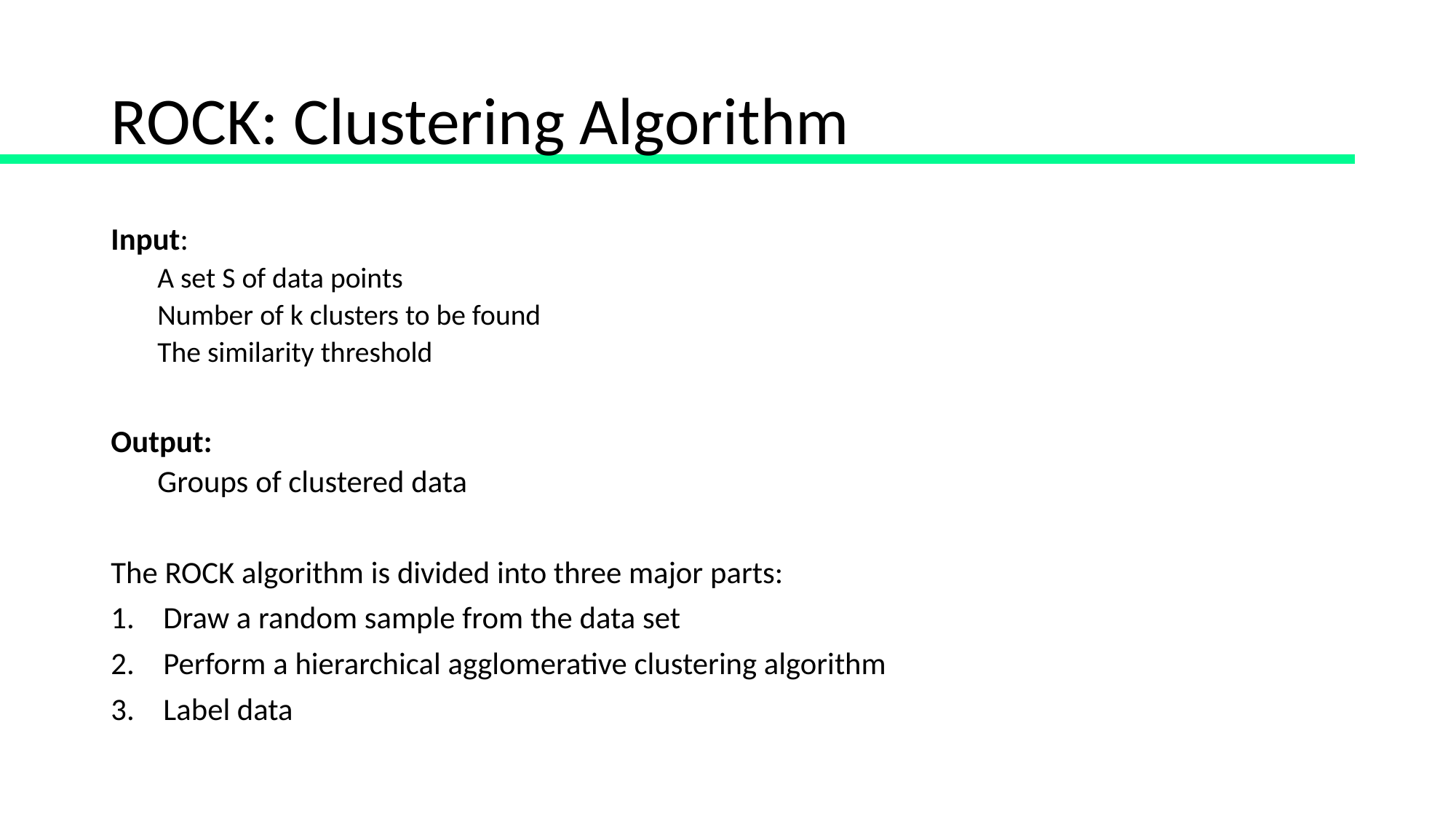

# ROCK: Clustering Algorithm
Input:
A set S of data points
Number of k clusters to be found
The similarity threshold

Output:
Groups of clustered data

The ROCK algorithm is divided into three major parts:
Draw a random sample from the data set
Perform a hierarchical agglomerative clustering algorithm
Label data